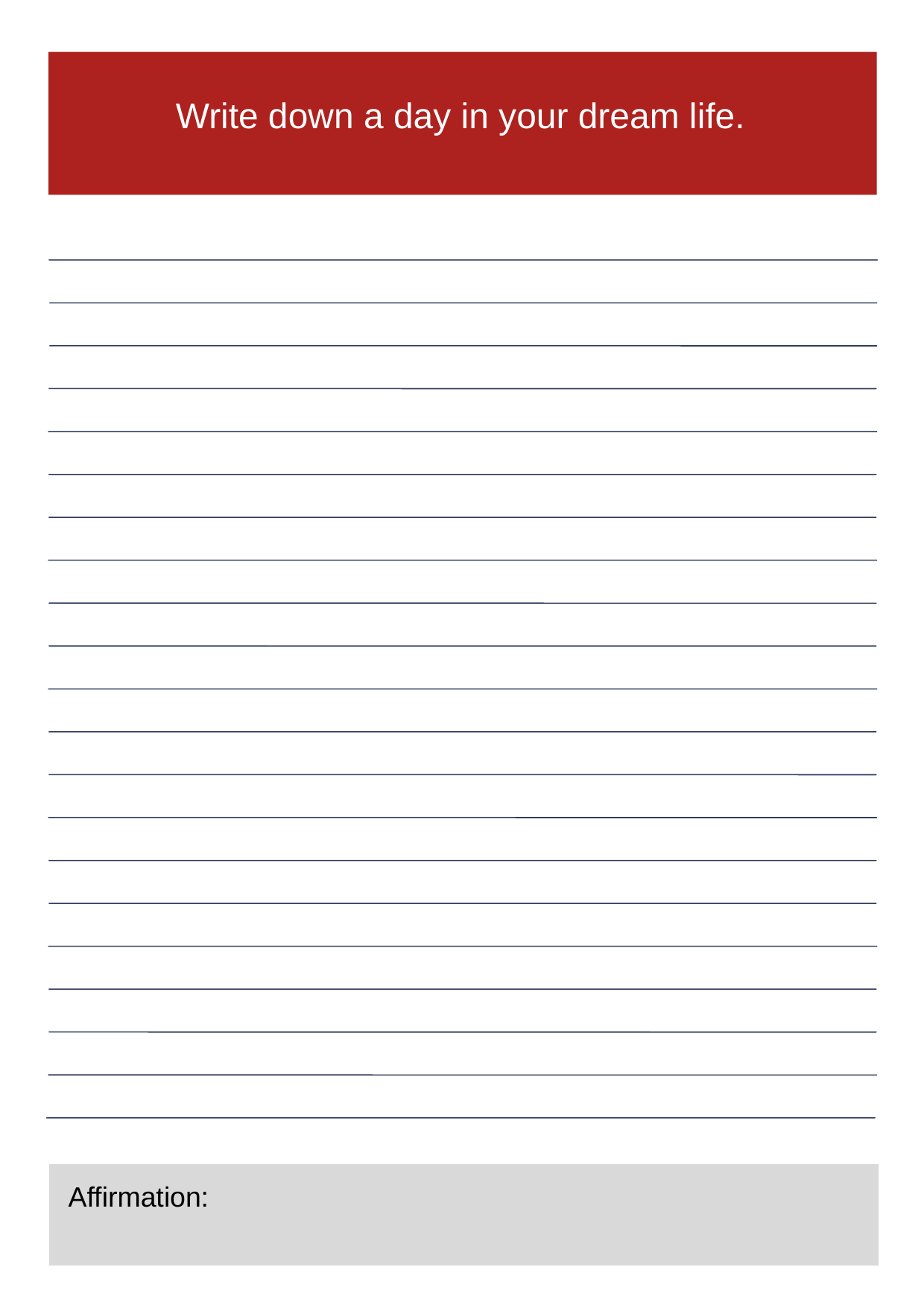

Write down a day in your dream life.

Affirmation: